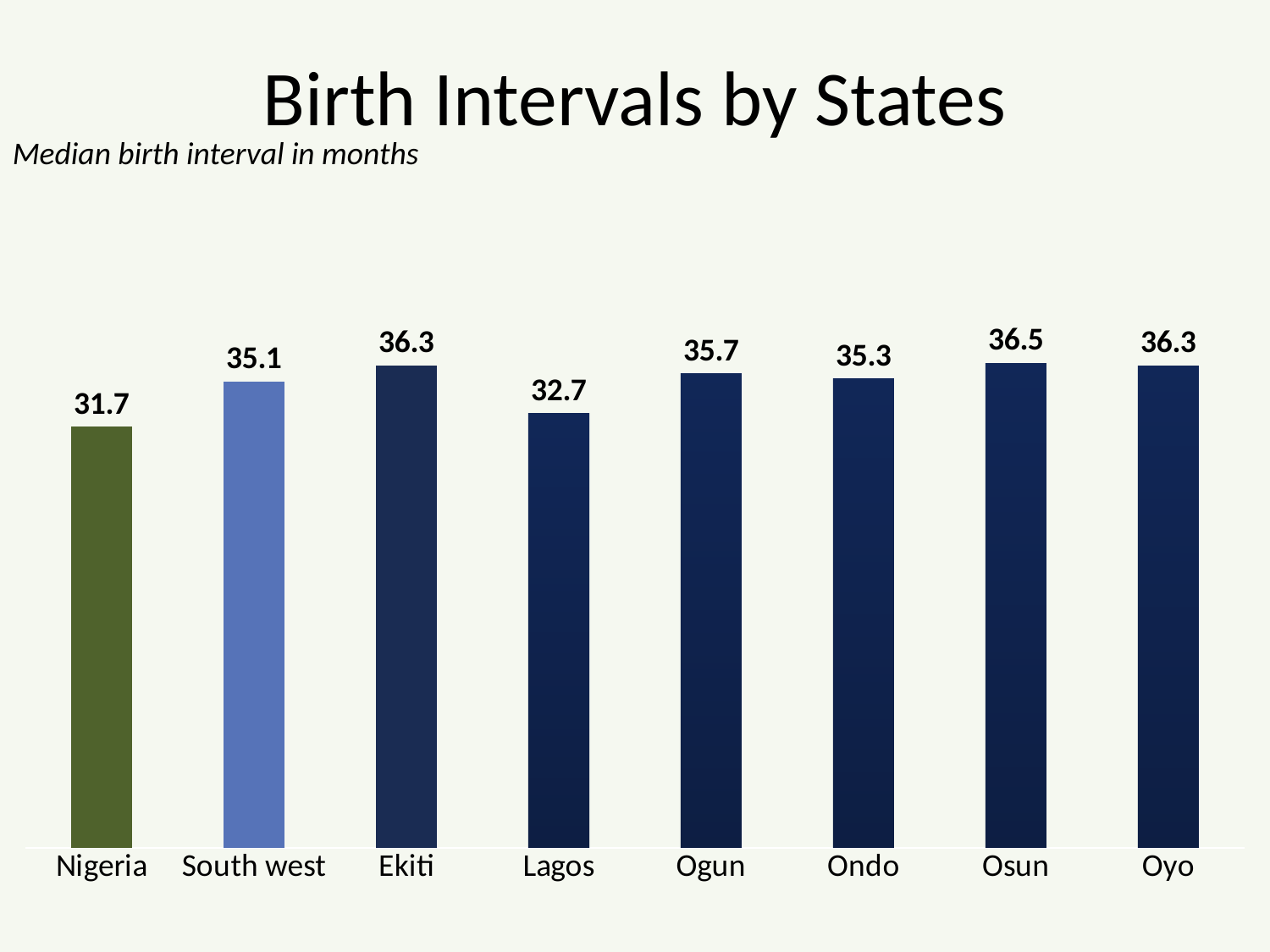

# Birth Intervals by States
Median birth interval in months

### Chart

| Category | Column1 |
|---|---|
| Nigeria | 31.7 |
| South west | 35.1 |
| Ekiti | 36.3 |
| Lagos | 32.7 |
| Ogun | 35.7 |
| Ondo | 35.3 |
| Osun | 36.5 |
| Oyo | 36.3 |